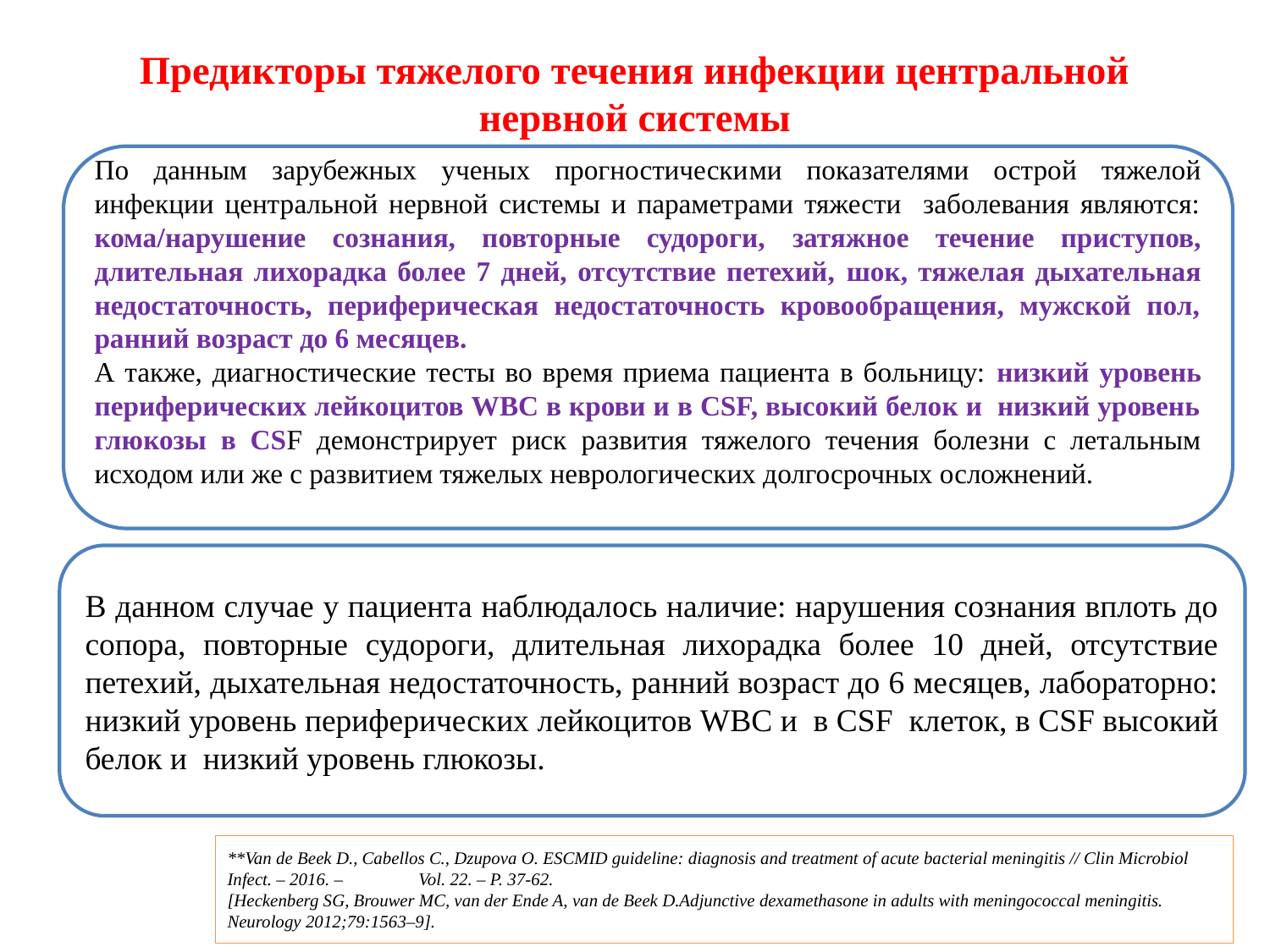

Предикторы тяжелого течения инфекции центральной нервной системы
По данным зарубежных ученых прогностическими показателями острой тяжелой инфекции центральной нервной системы и параметрами тяжести  заболевания являются: кома/нарушение сознания, повторные судороги, затяжное течение приступов, длительная лихорадка более 7 дней, отсутствие петехий, шок, тяжелая дыхательная недостаточность, периферическая недостаточность кровообращения, мужской пол, ранний возраст до 6 месяцев.
А также, диагностические тесты во время приема пациента в больницу: низкий уровень периферических лейкоцитов WBC в крови и в CSF, высокий белок и  низкий уровень глюкозы в СSF демонстрирует риск развития тяжелого течения болезни с летальным исходом или же с развитием тяжелых неврологических долгосрочных осложнений.

В данном случае у пациента наблюдалось наличие: нарушения сознания вплоть до сопора, повторные судороги, длительная лихорадка более 10 дней, отсутствие петехий, дыхательная недостаточность, ранний возраст до 6 месяцев, лабораторно: низкий уровень периферических лейкоцитов WBC и  в CSF  клеток, в СSF высокий белок и  низкий уровень глюкозы.

**Van de Beek D., Cabellos C., Dzupova O. ESCMID guideline: diagnosis and treatment of acute bacterial meningitis // Clin Microbiol Infect. – 2016. –                 Vol. 22. – P. 37-62.
[Heckenberg SG, Brouwer MC, van der Ende A, van de Beek D.Adjunctive dexamethasone in adults with meningococcal meningitis. Neurology 2012;79:1563–9].

14